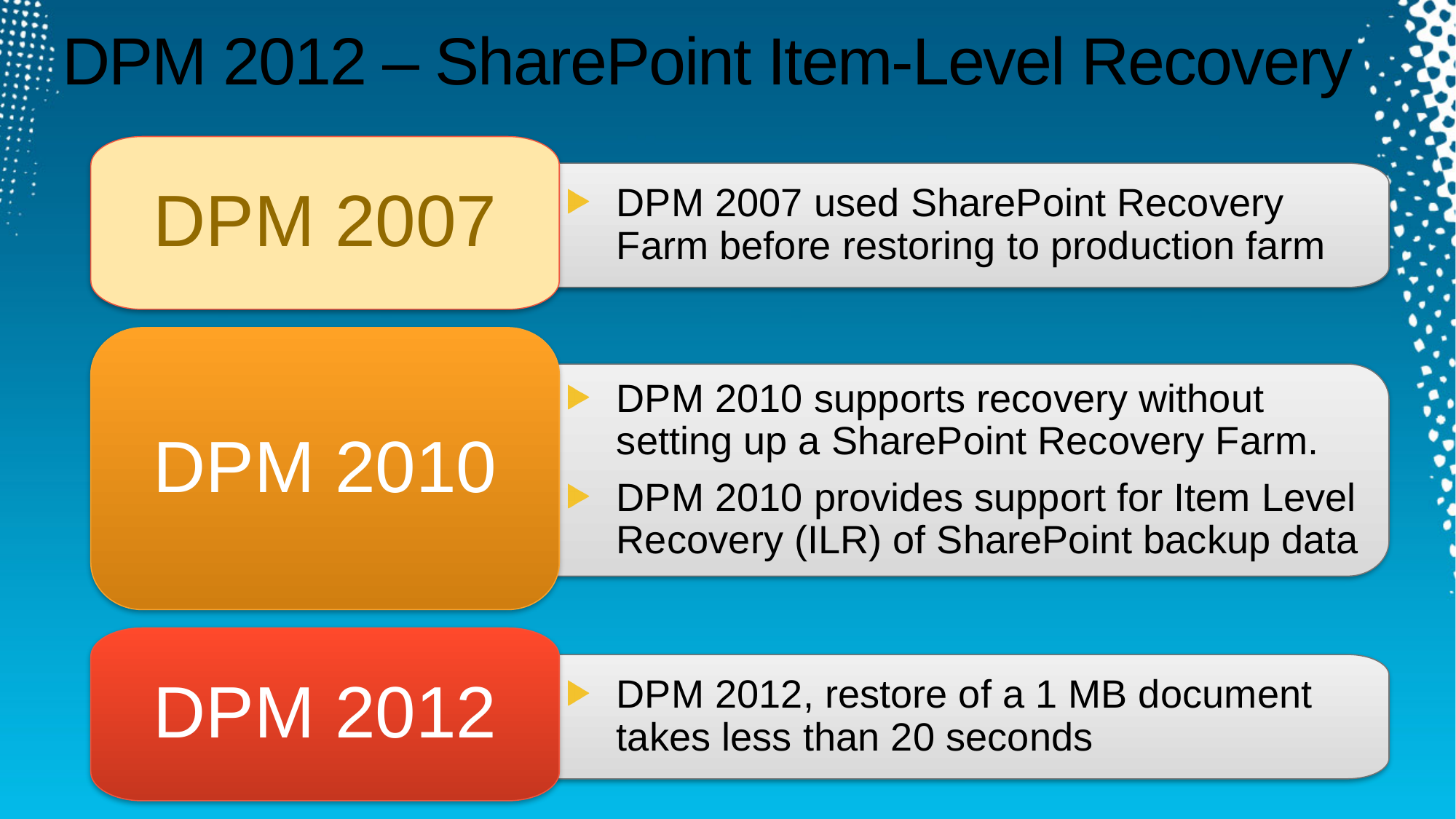

# DPM 2012 – SharePoint Item-Level Recovery
DPM 2007
DPM 2007 used SharePoint Recovery Farm before restoring to production farm
DPM 2010
DPM 2010 supports recovery without setting up a SharePoint Recovery Farm.
DPM 2010 provides support for Item Level Recovery (ILR) of SharePoint backup data
DPM 2012
DPM 2012, restore of a 1 MB document takes less than 20 seconds